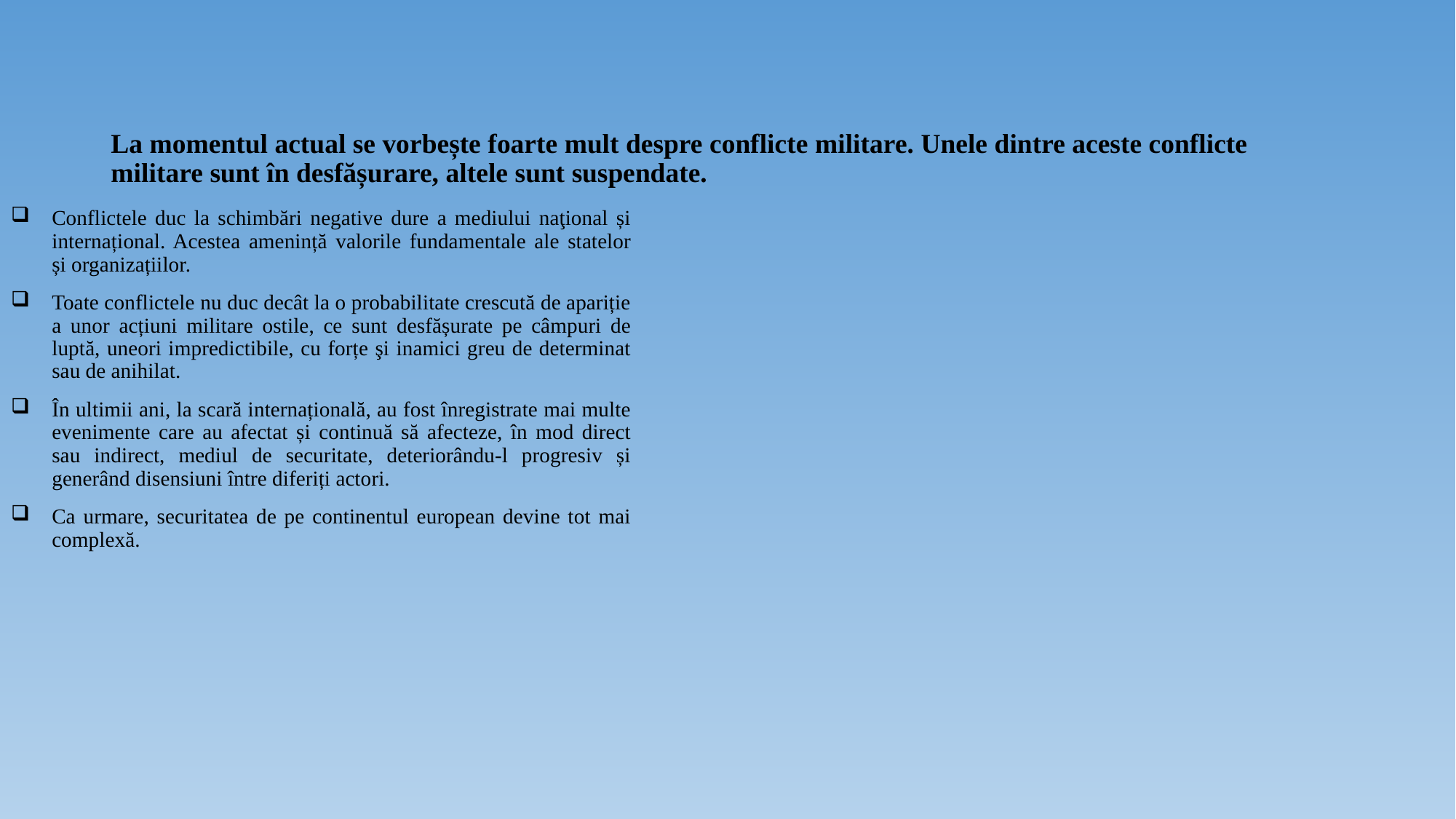

# La momentul actual se vorbește foarte mult despre conflicte militare. Unele dintre aceste conflicte militare sunt în desfășurare, altele sunt suspendate.
Conflictele duc la schimbări negative dure a mediului naţional și internațional. Acestea amenință valorile fundamentale ale statelor și organizațiilor.
Toate conflictele nu duc decât la o probabilitate crescută de apariție a unor acțiuni militare ostile, ce sunt desfășurate pe câmpuri de luptă, uneori impredictibile, cu forțe şi inamici greu de determinat sau de anihilat.
În ultimii ani, la scară internațională, au fost înregistrate mai multe evenimente care au afectat și continuă să afecteze, în mod direct sau indirect, mediul de securitate, deteriorându-l progresiv și generând disensiuni între diferiți actori.
Ca urmare, securitatea de pe continentul european devine tot mai complexă.